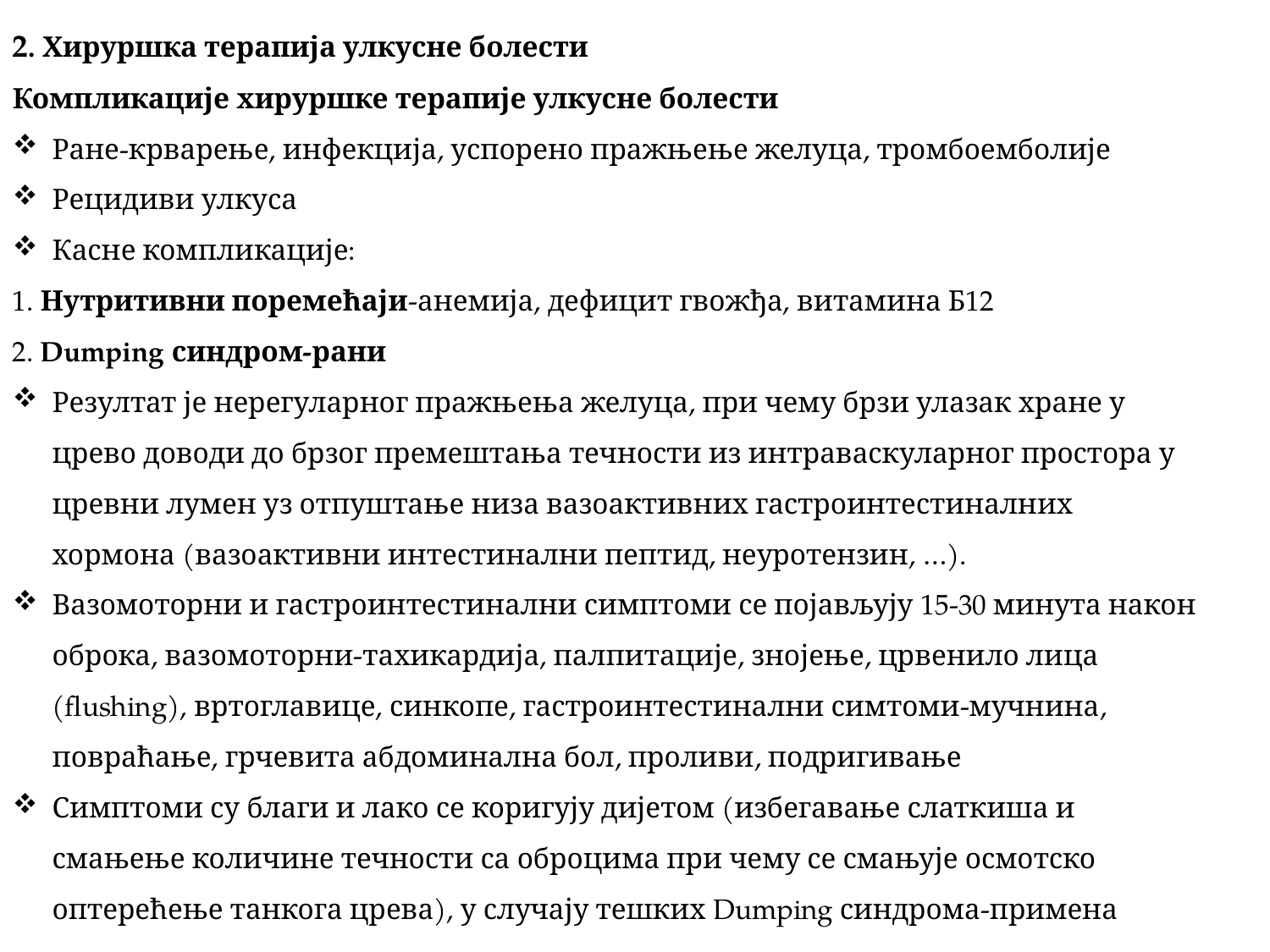

2. Хируршка терапија улкусне болести
Компликације хируршке терапије улкусне болести
Ране-крварење, инфекција, успорено пражњење желуца, тромбоемболије
Рецидиви улкуса
Касне компликације:
1. Нутритивни поремећаји-анемија, дефицит гвожђа, витамина Б12
2. Dumping синдром-рани
Резултат је нерегуларног пражњења желуца, при чему брзи улазак хране у црево доводи до брзог премештања течности из интраваскуларног простора у цревни лумен уз отпуштање низа вазоактивних гастроинтестиналних хормона (вазоактивни интестинални пептид, неуротензин, …).
Вазомоторни и гастроинтестинални симптоми се појављују 15-30 минута након оброка, вазомоторни-тахикардија, палпитације, знојење, црвенило лица (flushing), вртоглавице, синкопе, гастроинтестинални симтоми-мучнина, повраћање, грчевита абдоминална бол, проливи, подригивање
Симптоми су благи и лако се коригују дијетом (избегавање слаткиша и смањење количине течности са оброцима при чему се смањује осмотско оптерећење танкога црева), у случају тешких Dumping синдрома-примена октреотида